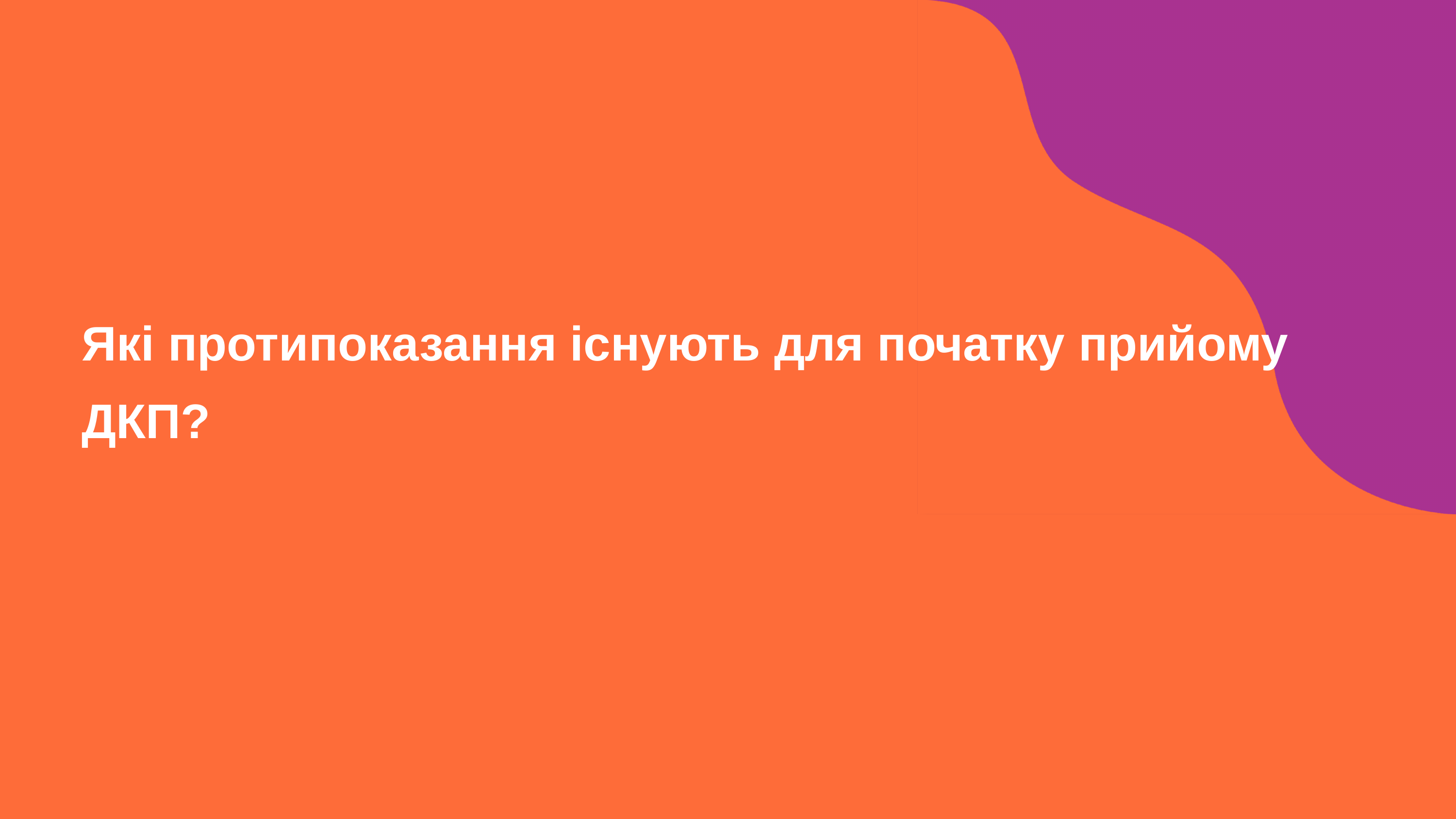

Які протипоказання існують для початку прийому ДКП?